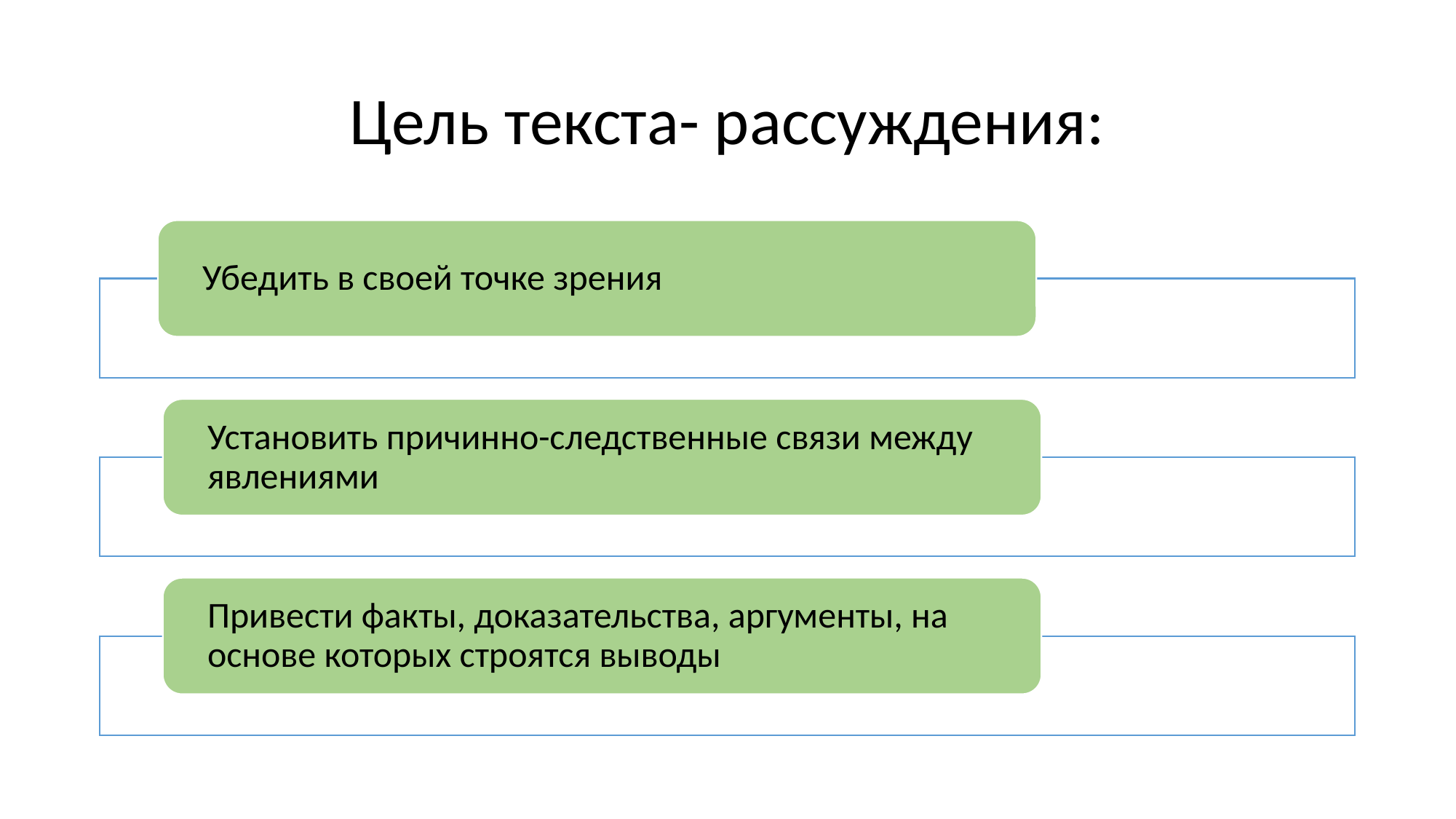

# Цель текста- рассуждения:
Убедить в своей точке зрения
Установить причинно-следственные связи между явлениями
Привести факты, доказательства, аргументы, на основе которых строятся выводы